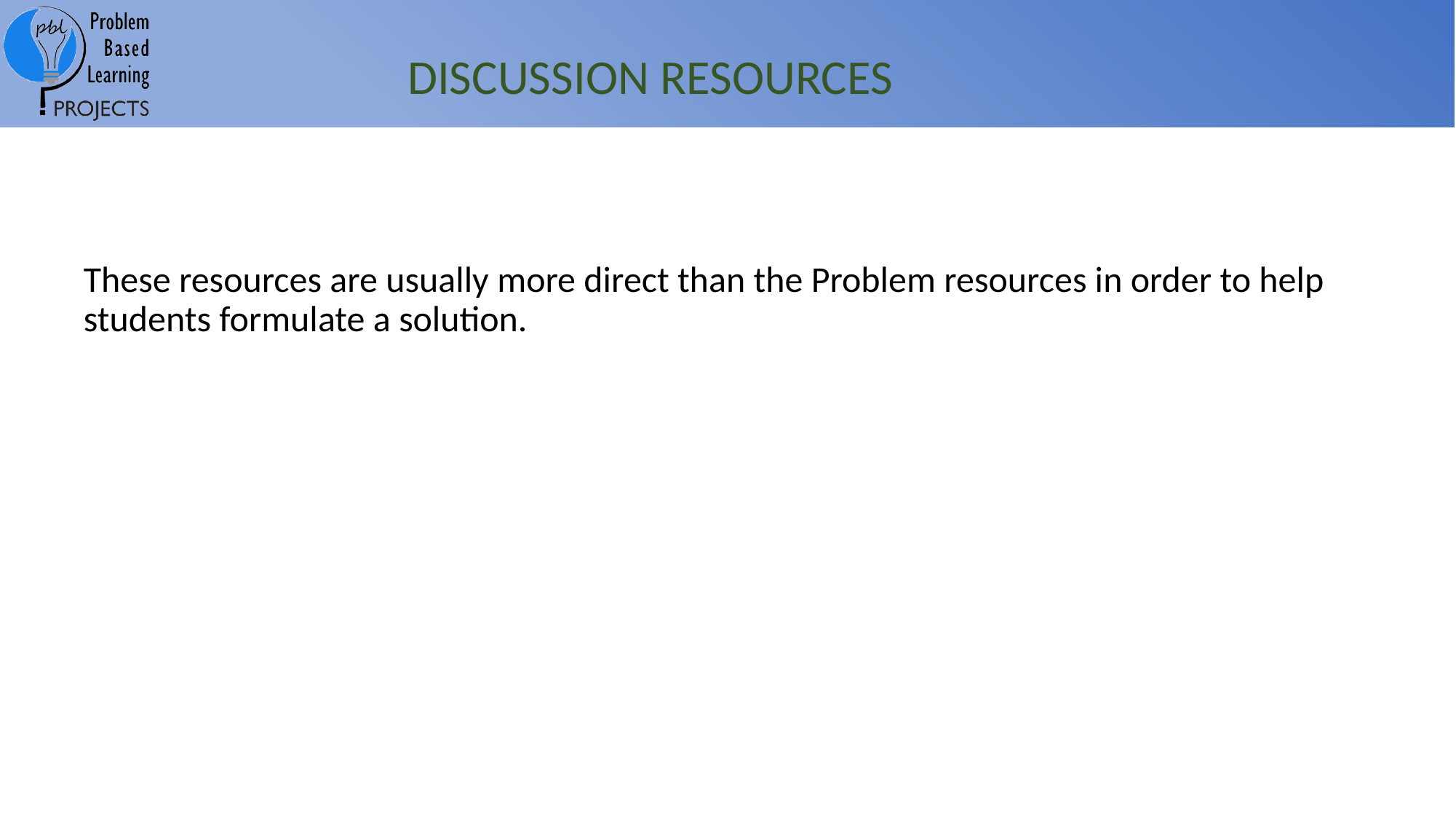

# DISCUSSION RESOURCES
These resources are usually more direct than the Problem resources in order to help students formulate a solution.